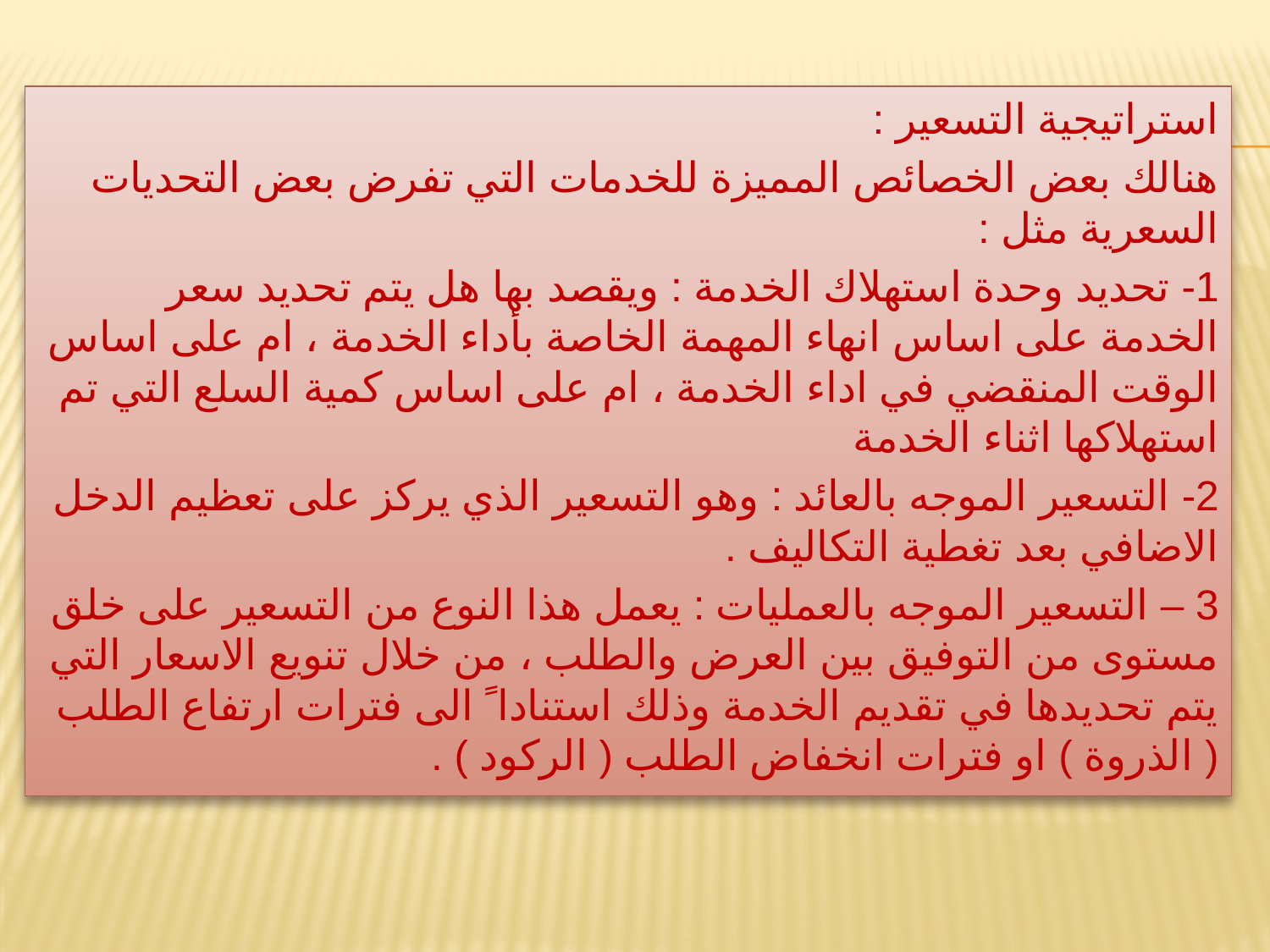

استراتيجية التسعير :
هنالك بعض الخصائص المميزة للخدمات التي تفرض بعض التحديات السعرية مثل :
1- تحديد وحدة استهلاك الخدمة : ويقصد بها هل يتم تحديد سعر الخدمة على اساس انهاء المهمة الخاصة بأداء الخدمة ، ام على اساس الوقت المنقضي في اداء الخدمة ، ام على اساس كمية السلع التي تم استهلاكها اثناء الخدمة
2- التسعير الموجه بالعائد : وهو التسعير الذي يركز على تعظيم الدخل الاضافي بعد تغطية التكاليف .
3 – التسعير الموجه بالعمليات : يعمل هذا النوع من التسعير على خلق مستوى من التوفيق بين العرض والطلب ، من خلال تنويع الاسعار التي يتم تحديدها في تقديم الخدمة وذلك استنادا ً الى فترات ارتفاع الطلب ( الذروة ) او فترات انخفاض الطلب ( الركود ) .